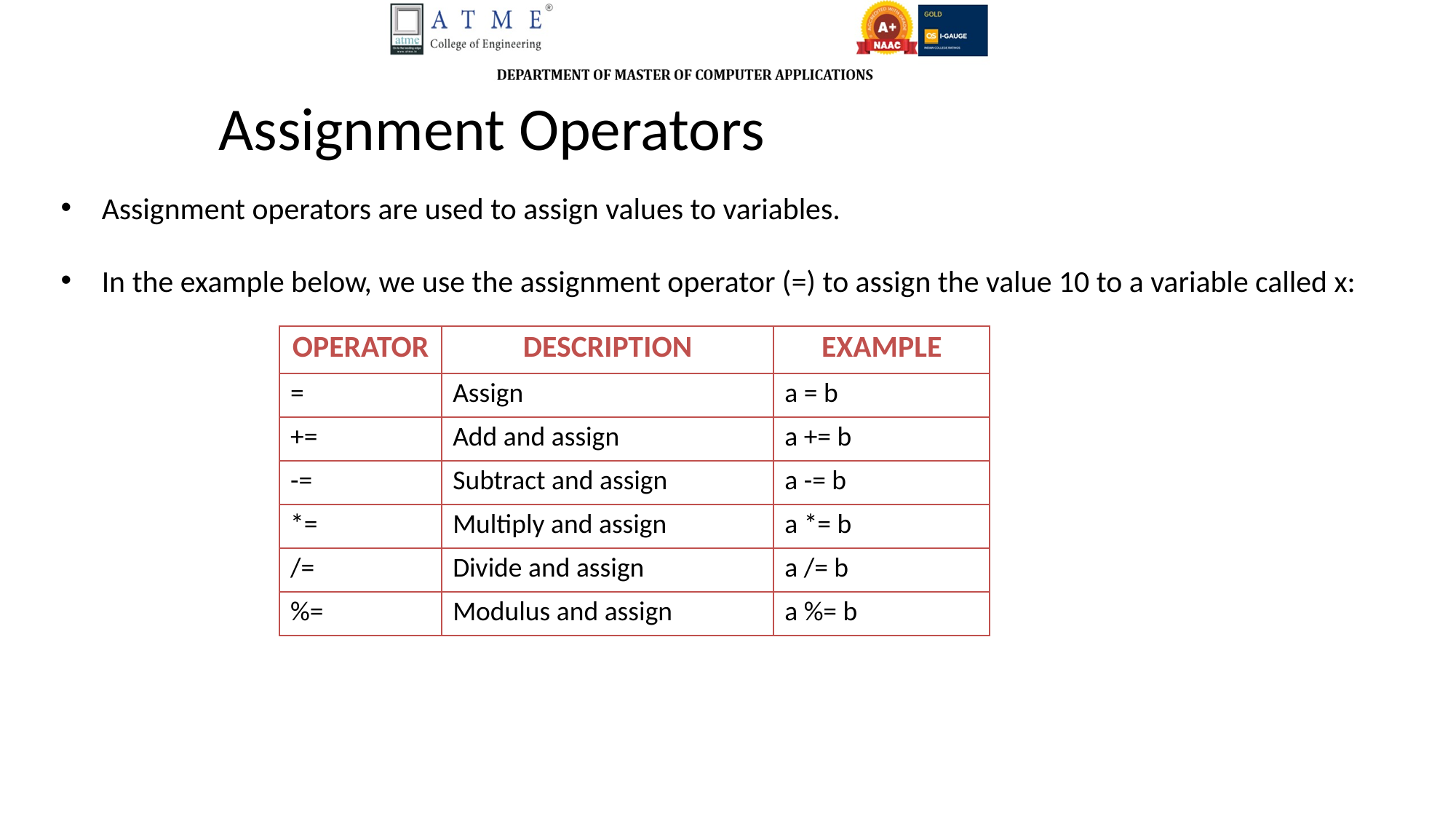

Assignment Operators
Assignment operators are used to assign values to variables.

In the example below, we use the assignment operator (=) to assign the value 10 to a variable called x:
| OPERATOR | DESCRIPTION | EXAMPLE |
| --- | --- | --- |
| = | Assign | a = b |
| += | Add and assign | a += b |
| -= | Subtract and assign | a -= b |
| \*= | Multiply and assign | a \*= b |
| /= | Divide and assign | a /= b |
| %= | Modulus and assign | a %= b |